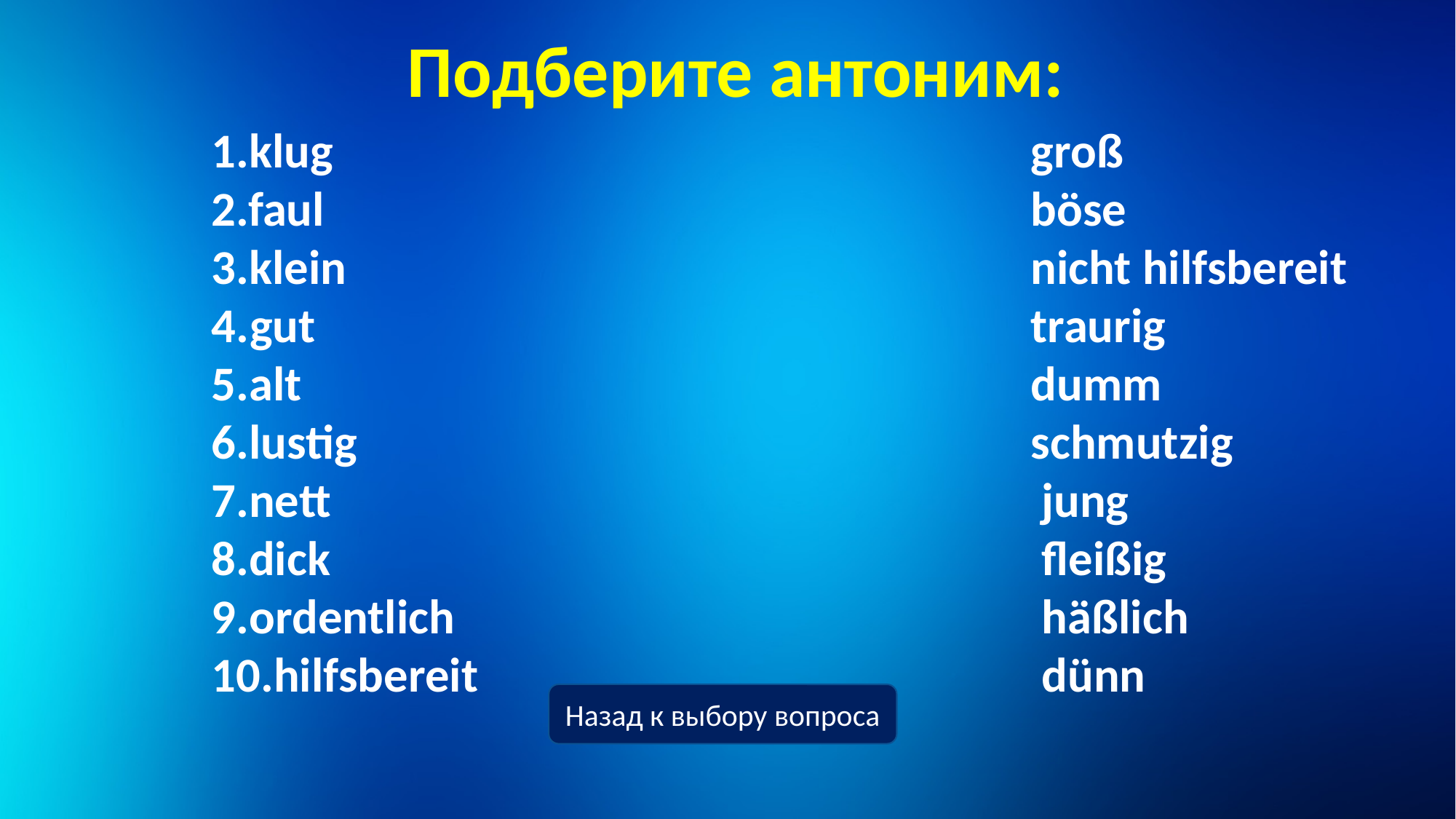

#
Подберите антоним:
1.klug
2.faul
3.klein
4.gut
5.alt
6.lustig
7.nett
8.dick
9.ordentlich
10.hilfsbereit

groß
böse
nicht hilfsbereit
traurig
dumm
schmutzig
 jung
 fleißig
 häßlich
 dünn
Назад к выбору вопроса